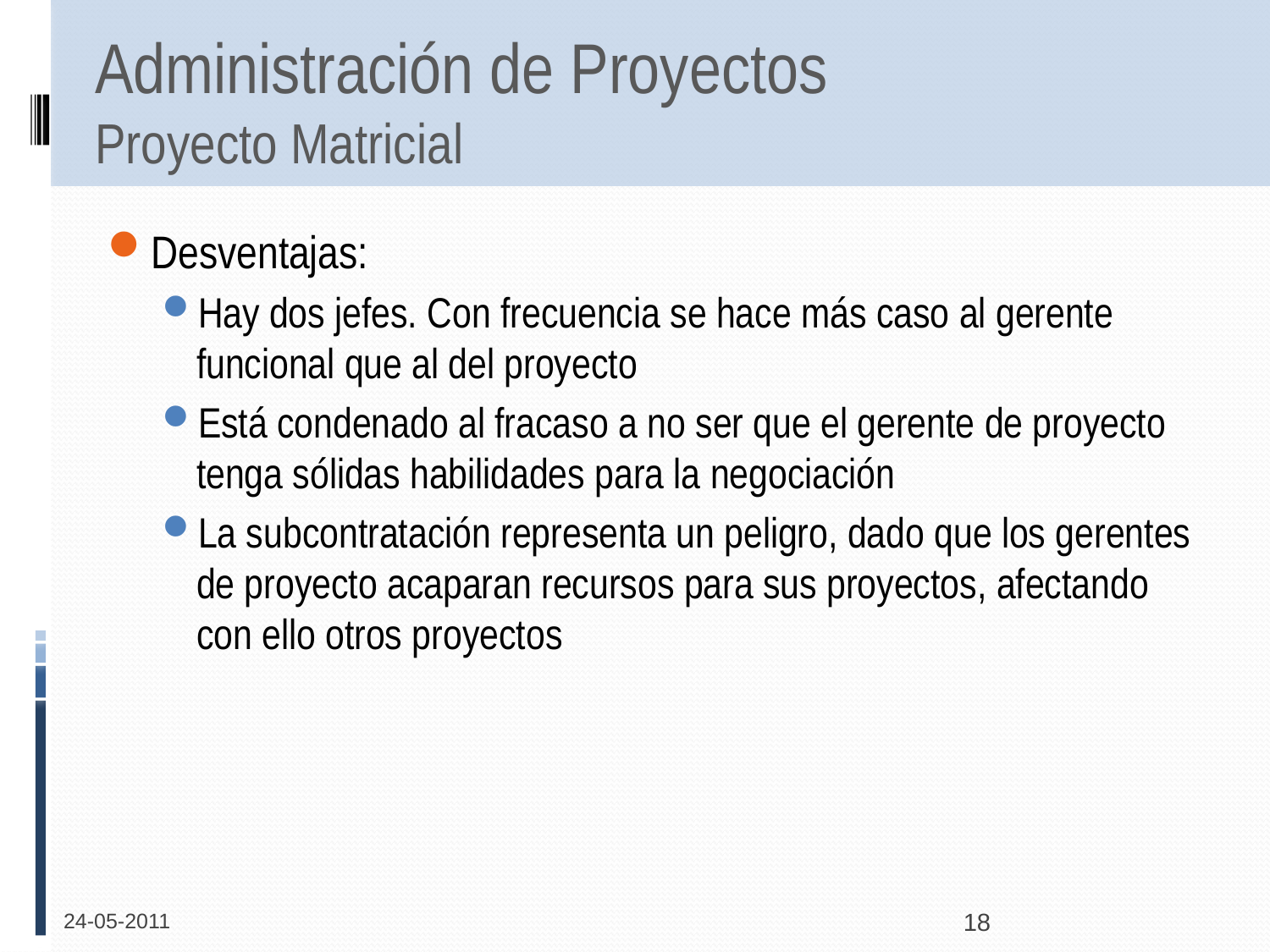

# Administración de Proyectos Proyecto Matricial
Desventajas:
Hay dos jefes. Con frecuencia se hace más caso al gerente funcional que al del proyecto
Está condenado al fracaso a no ser que el gerente de proyecto tenga sólidas habilidades para la negociación
La subcontratación representa un peligro, dado que los gerentes de proyecto acaparan recursos para sus proyectos, afectando con ello otros proyectos

24-05-2011
18